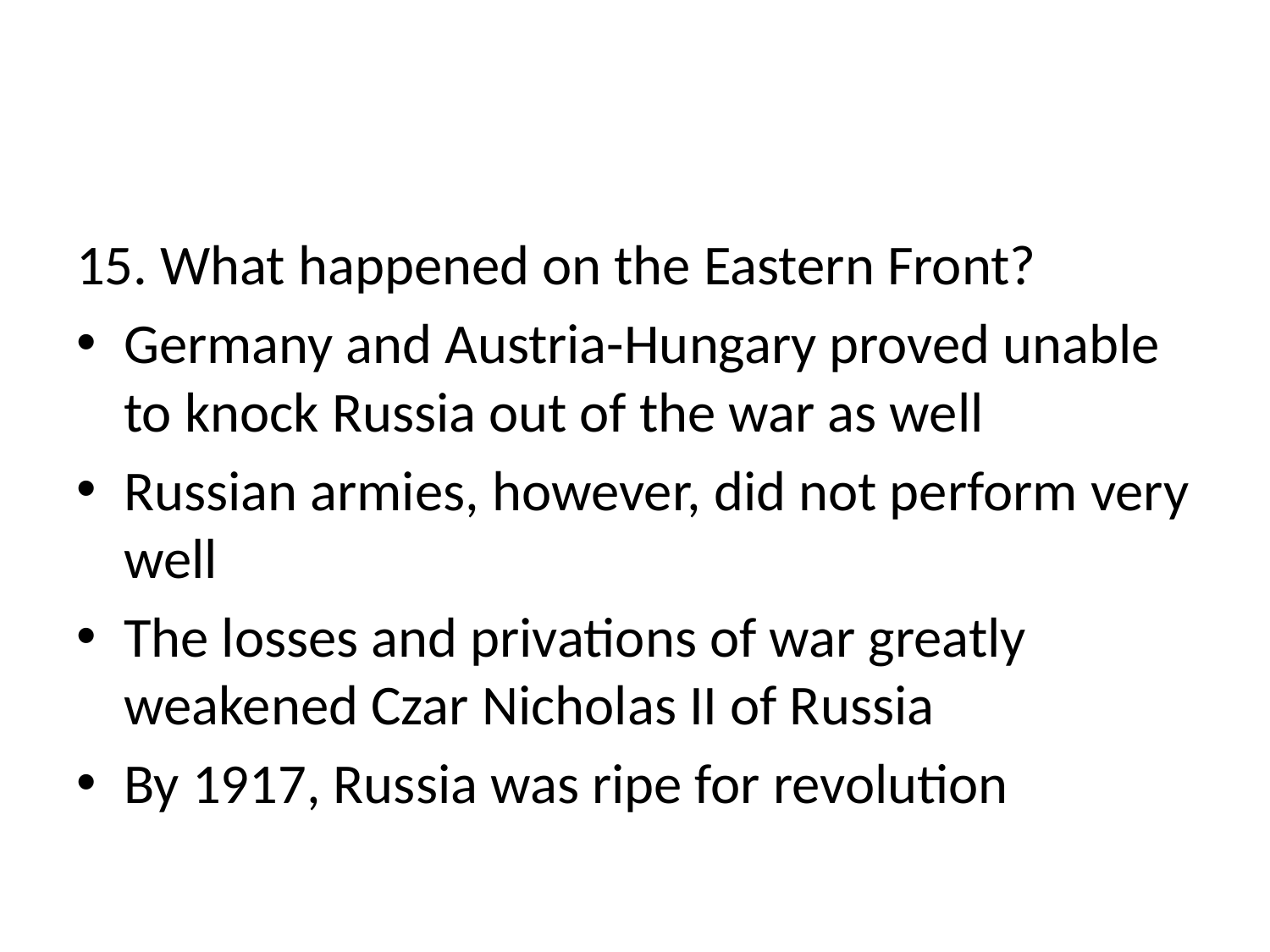

#
15. What happened on the Eastern Front?
Germany and Austria-Hungary proved unable to knock Russia out of the war as well
Russian armies, however, did not perform very well
The losses and privations of war greatly weakened Czar Nicholas II of Russia
By 1917, Russia was ripe for revolution